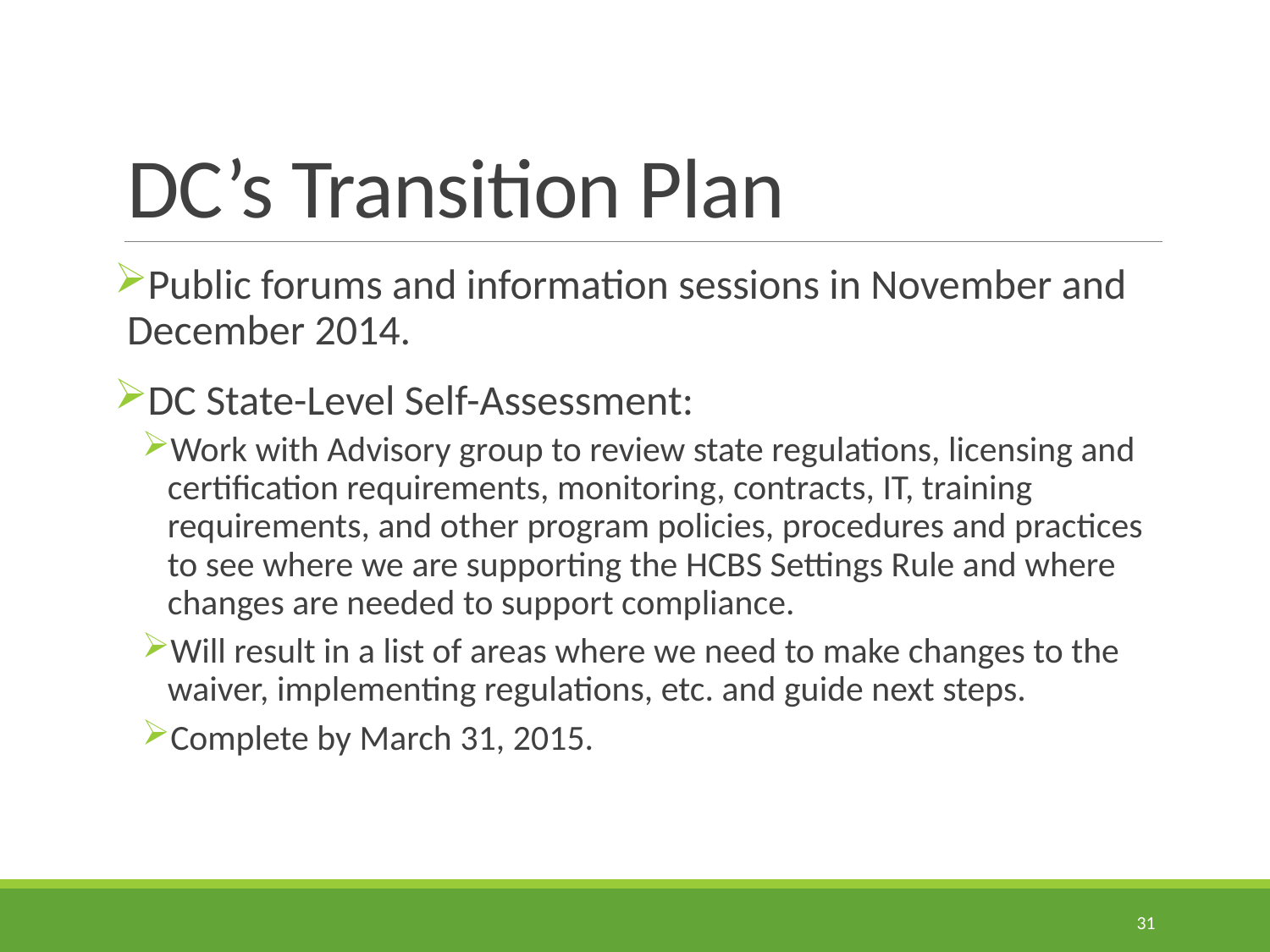

# DC’s Transition Plan
Public forums and information sessions in November and December 2014.
DC State-Level Self-Assessment:
Work with Advisory group to review state regulations, licensing and certification requirements, monitoring, contracts, IT, training requirements, and other program policies, procedures and practices to see where we are supporting the HCBS Settings Rule and where changes are needed to support compliance.
Will result in a list of areas where we need to make changes to the waiver, implementing regulations, etc. and guide next steps.
Complete by March 31, 2015.

31